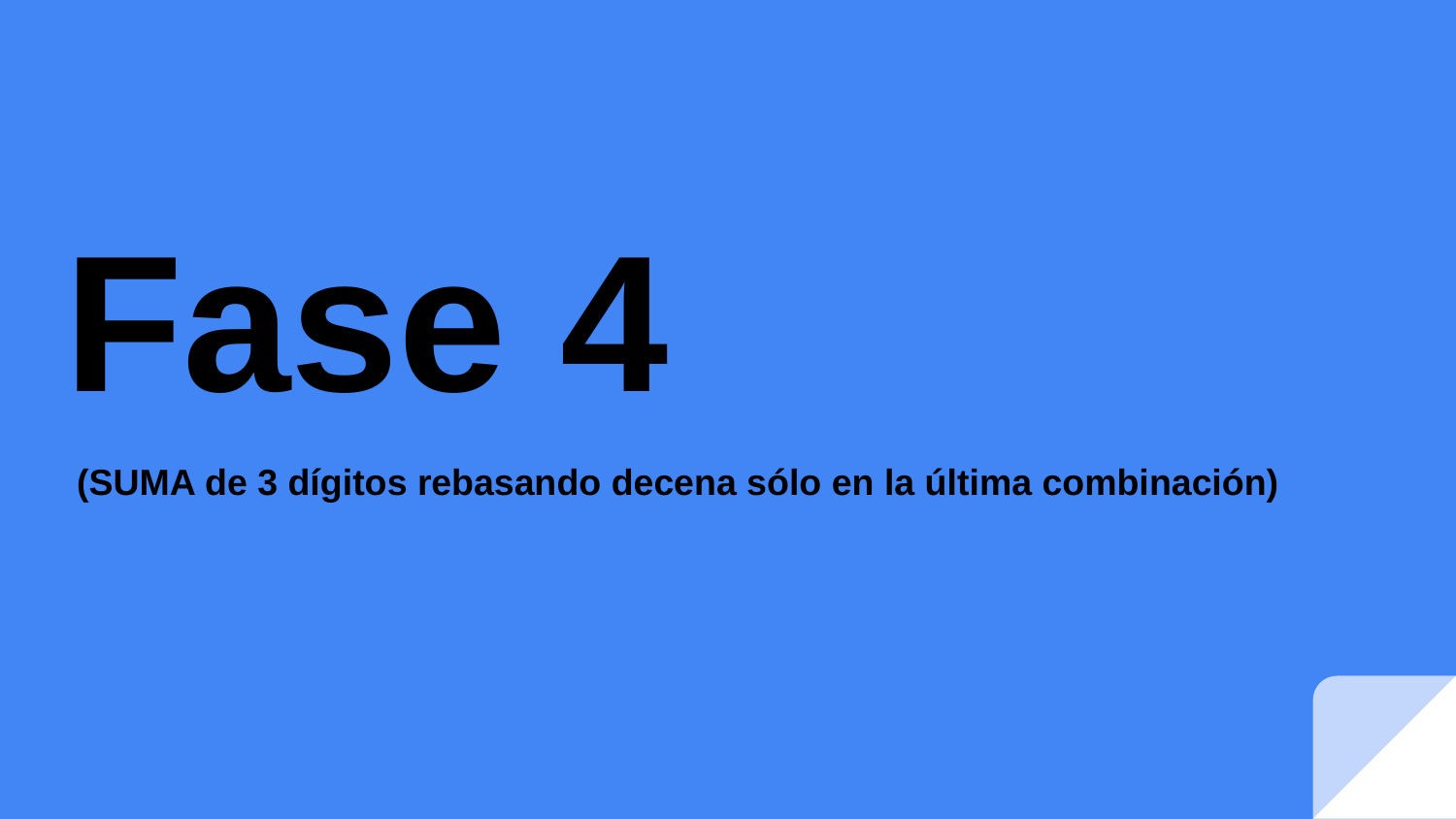

# Fase 4
(SUMA de 3 dígitos rebasando decena sólo en la última combinación)